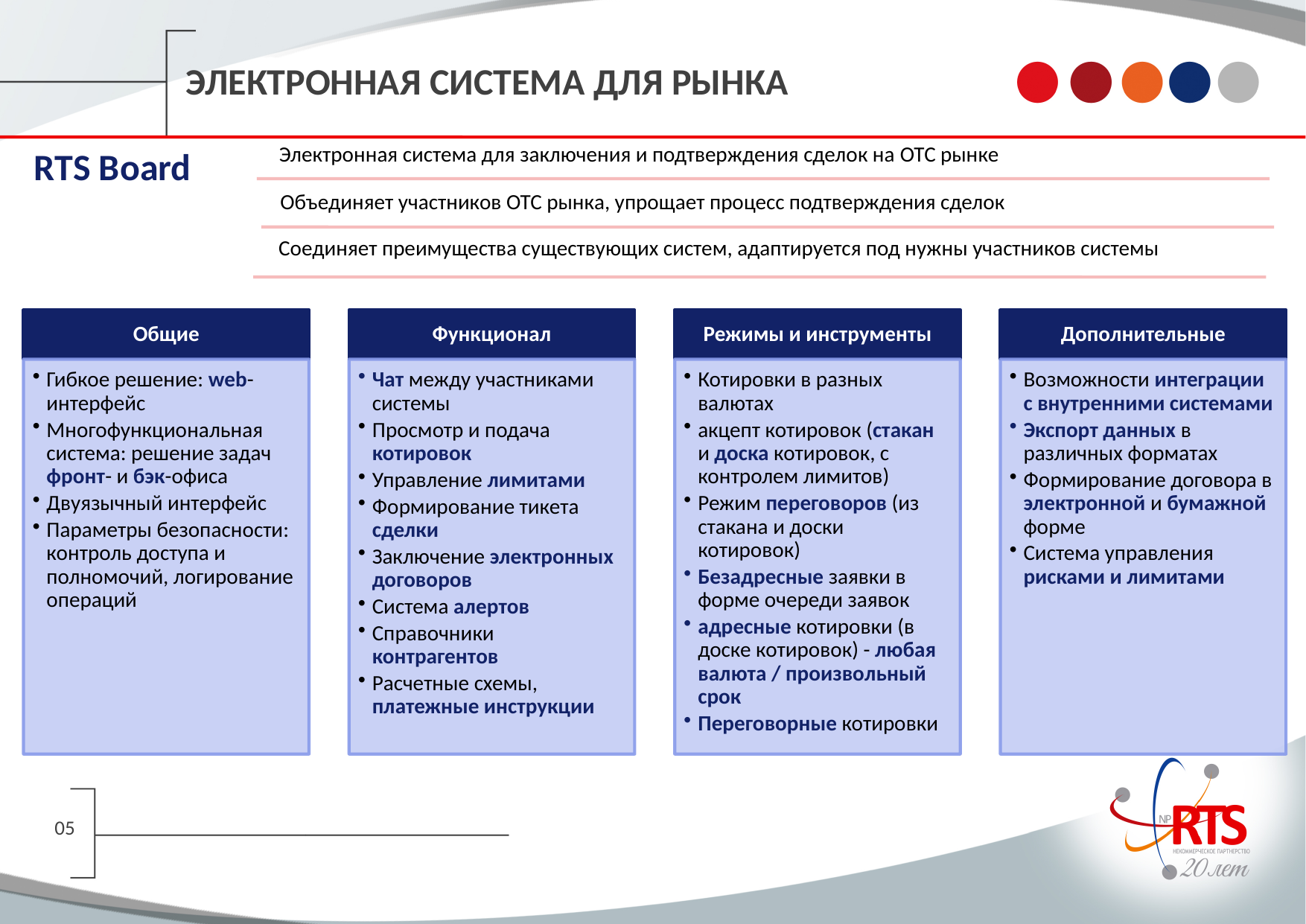

# ЭЛЕКТРОННАЯ СИСТЕМА ДЛЯ РЫНКА
RTS Board
Электронная система для заключения и подтверждения сделок на OTC рынке
Объединяет участников OTC рынка, упрощает процесс подтверждения сделок
Соединяет преимущества существующих систем, адаптируется под нужны участников системы
Общие
Гибкое решение: web-интерфейс
Многофункциональная система: решение задач фронт- и бэк-офиса
Двуязычный интерфейс
Параметры безопасности: контроль доступа и полномочий, логирование операций
Функционал
Чат между участниками системы
Просмотр и подача котировок
Управление лимитами
Формирование тикета сделки
Заключение электронных договоров
Система алертов
Справочники контрагентов
Расчетные схемы, платежные инструкции
Режимы и инструменты
Котировки в разных валютах
акцепт котировок (стакан и доска котировок, с контролем лимитов)
Режим переговоров (из стакана и доски котировок)
Безадресные заявки в форме очереди заявок
адресные котировки (в доске котировок) - любая валюта / произвольный срок
Переговорные котировки
Дополнительные
Возможности интеграции с внутренними системами
Экспорт данных в различных форматах
Формирование договора в электронной и бумажной форме
Система управления рисками и лимитами
05